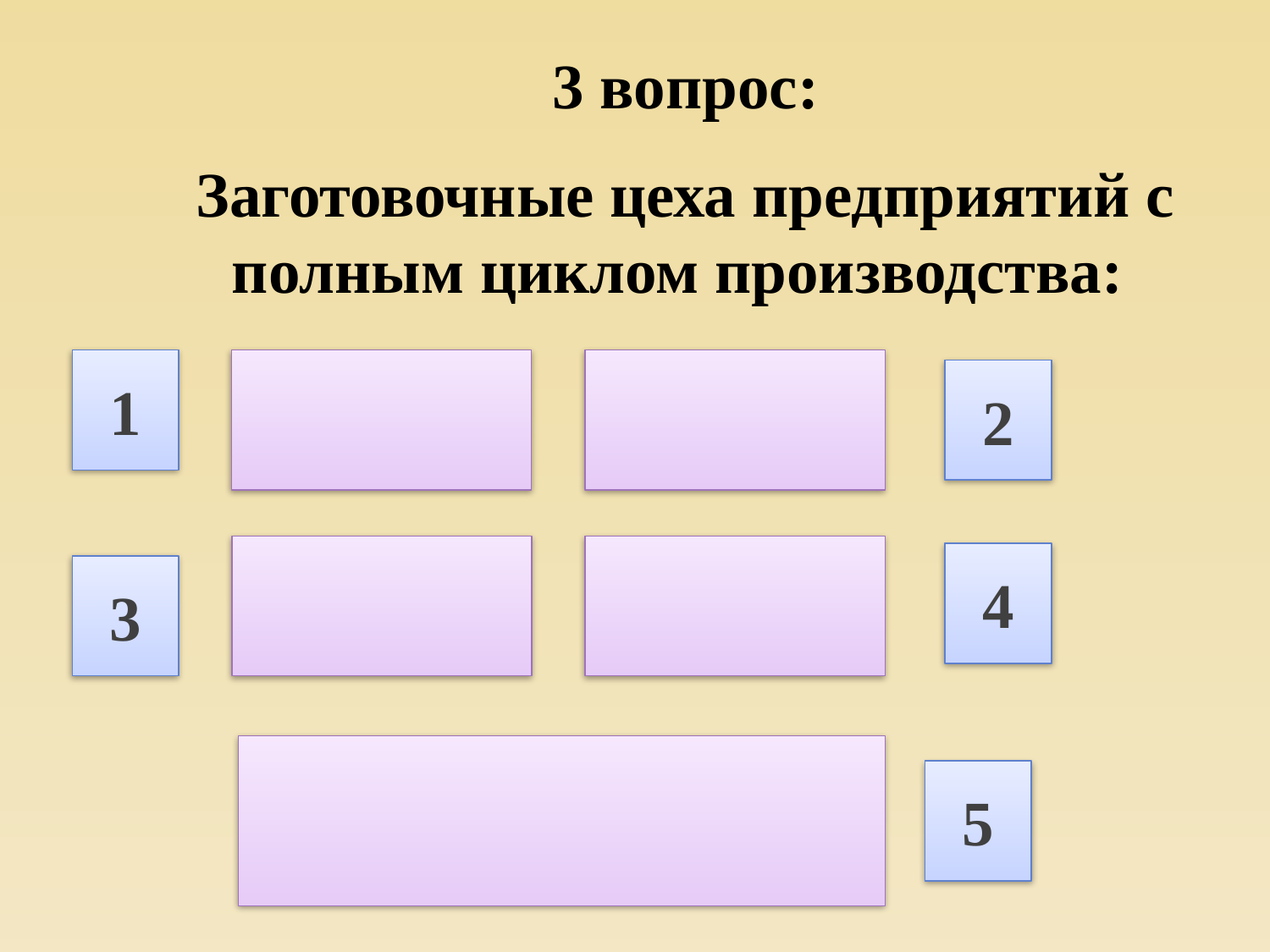

3 вопрос:
Заготовочные цеха предприятий с полным циклом производства:

1

2

4
3

5